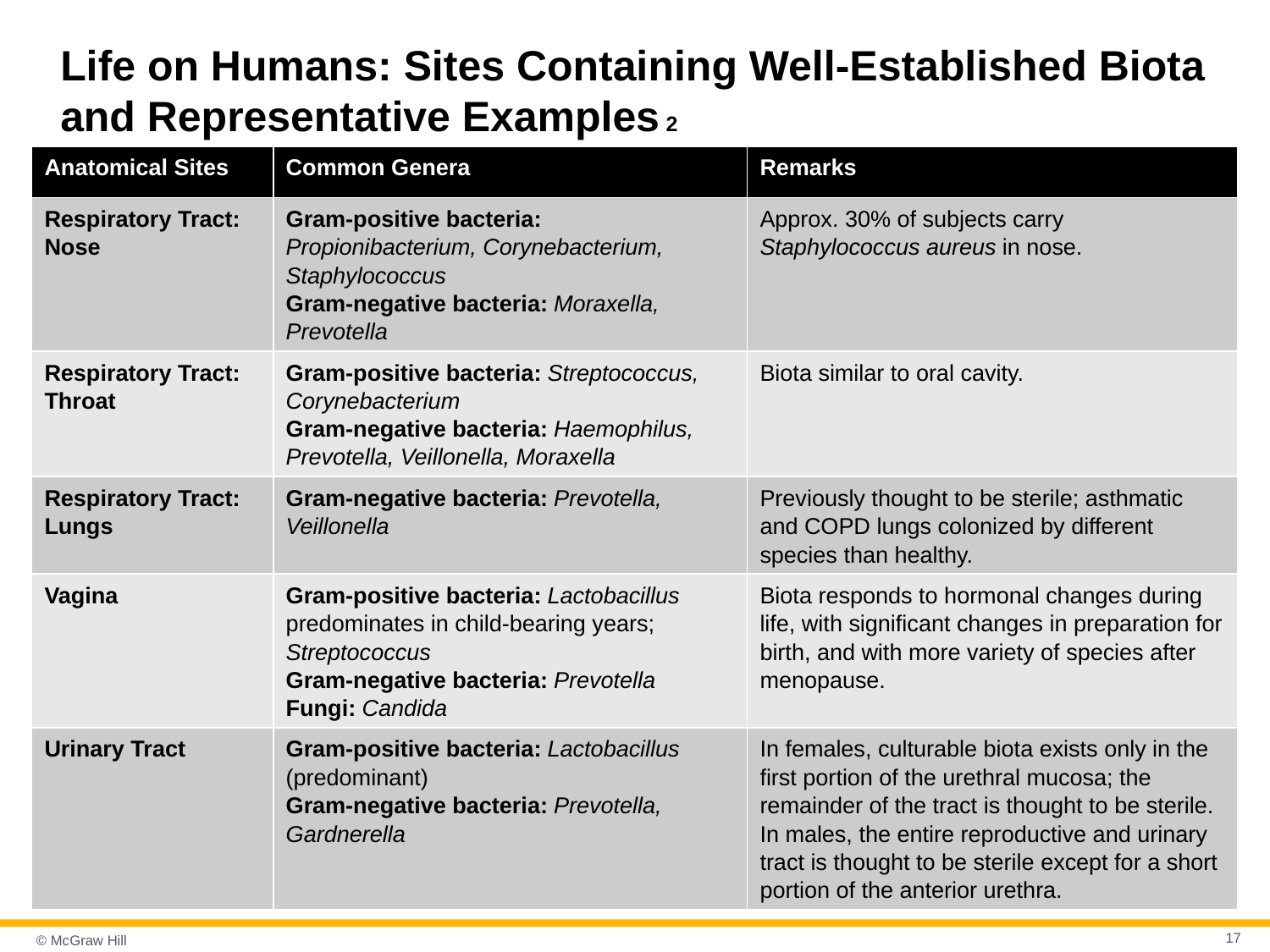

# Life on Humans: Sites Containing Well-Established Biota and Representative Examples 2
| Anatomical Sites | Common Genera | Remarks |
| --- | --- | --- |
| Respiratory Tract: Nose | Gram-positive bacteria: Propionibacterium, Corynebacterium, Staphylococcus Gram-negative bacteria: Moraxella, Prevotella | Approx. 30% of subjects carry Staphylococcus aureus in nose. |
| Respiratory Tract: Throat | Gram-positive bacteria: Streptococcus, Corynebacterium Gram-negative bacteria: Haemophilus, Prevotella, Veillonella, Moraxella | Biota similar to oral cavity. |
| Respiratory Tract: Lungs | Gram-negative bacteria: Prevotella, Veillonella | Previously thought to be sterile; asthmatic and COPD lungs colonized by different species than healthy. |
| Vagina | Gram-positive bacteria: Lactobacillus predominates in child-bearing years; Streptococcus Gram-negative bacteria: Prevotella Fungi: Candida | Biota responds to hormonal changes during life, with significant changes in preparation for birth, and with more variety of species after menopause. |
| Urinary Tract | Gram-positive bacteria: Lactobacillus (predominant) Gram-negative bacteria: Prevotella, Gardnerella | In females, culturable biota exists only in the first portion of the urethral mucosa; the remainder of the tract is thought to be sterile. In males, the entire reproductive and urinary tract is thought to be sterile except for a short portion of the anterior urethra. |